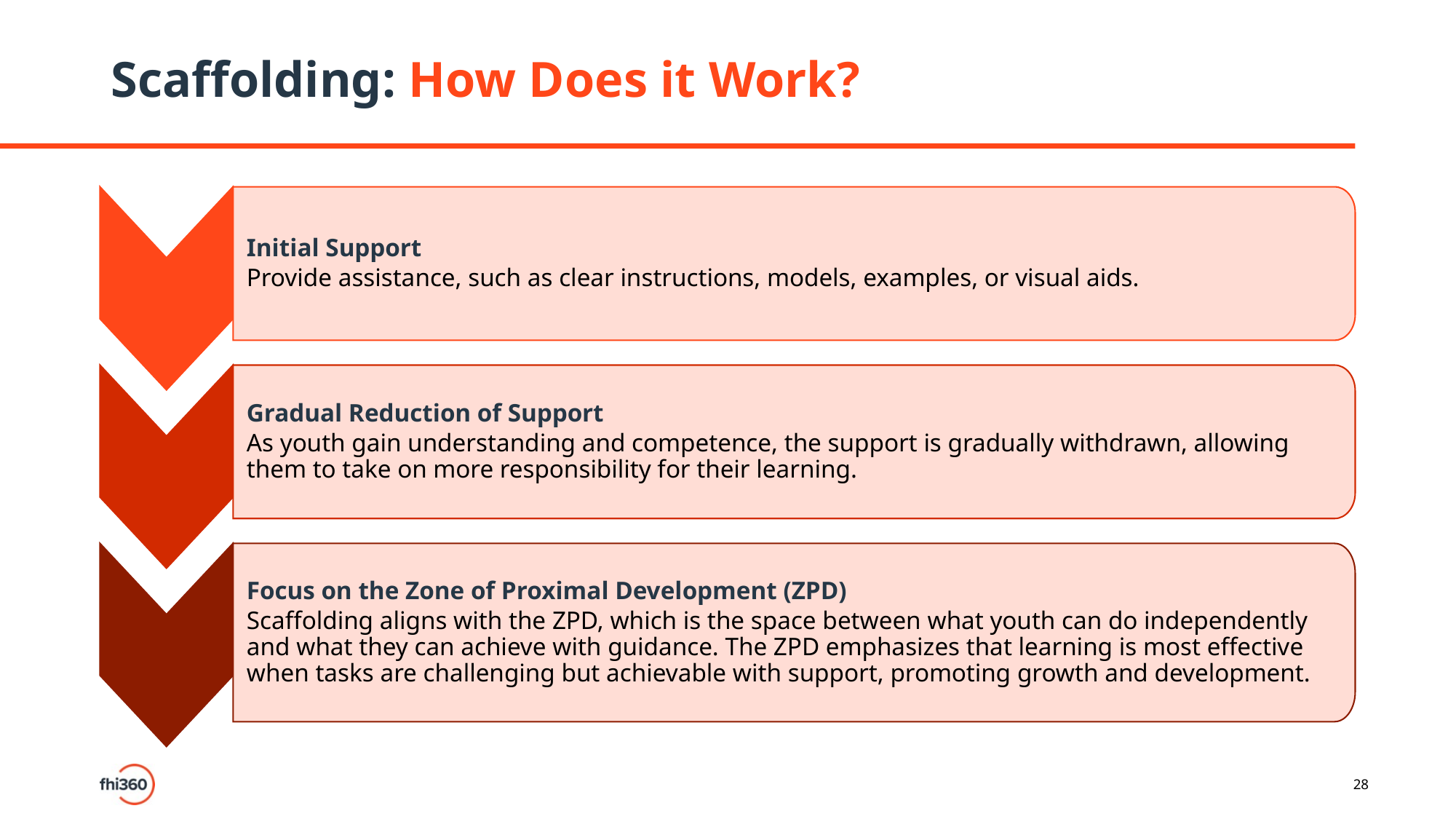

# Scaffolding: How Does it Work?

Initial Support
Provide assistance, such as clear instructions, models, examples, or visual aids.

Gradual Reduction of Support
As youth gain understanding and competence, the support is gradually withdrawn, allowing them to take on more responsibility for their learning.

Focus on the Zone of Proximal Development (ZPD)
Scaffolding aligns with the ZPD, which is the space between what youth can do independently and what they can achieve with guidance. The ZPD emphasizes that learning is most effective when tasks are challenging but achievable with support, promoting growth and development.